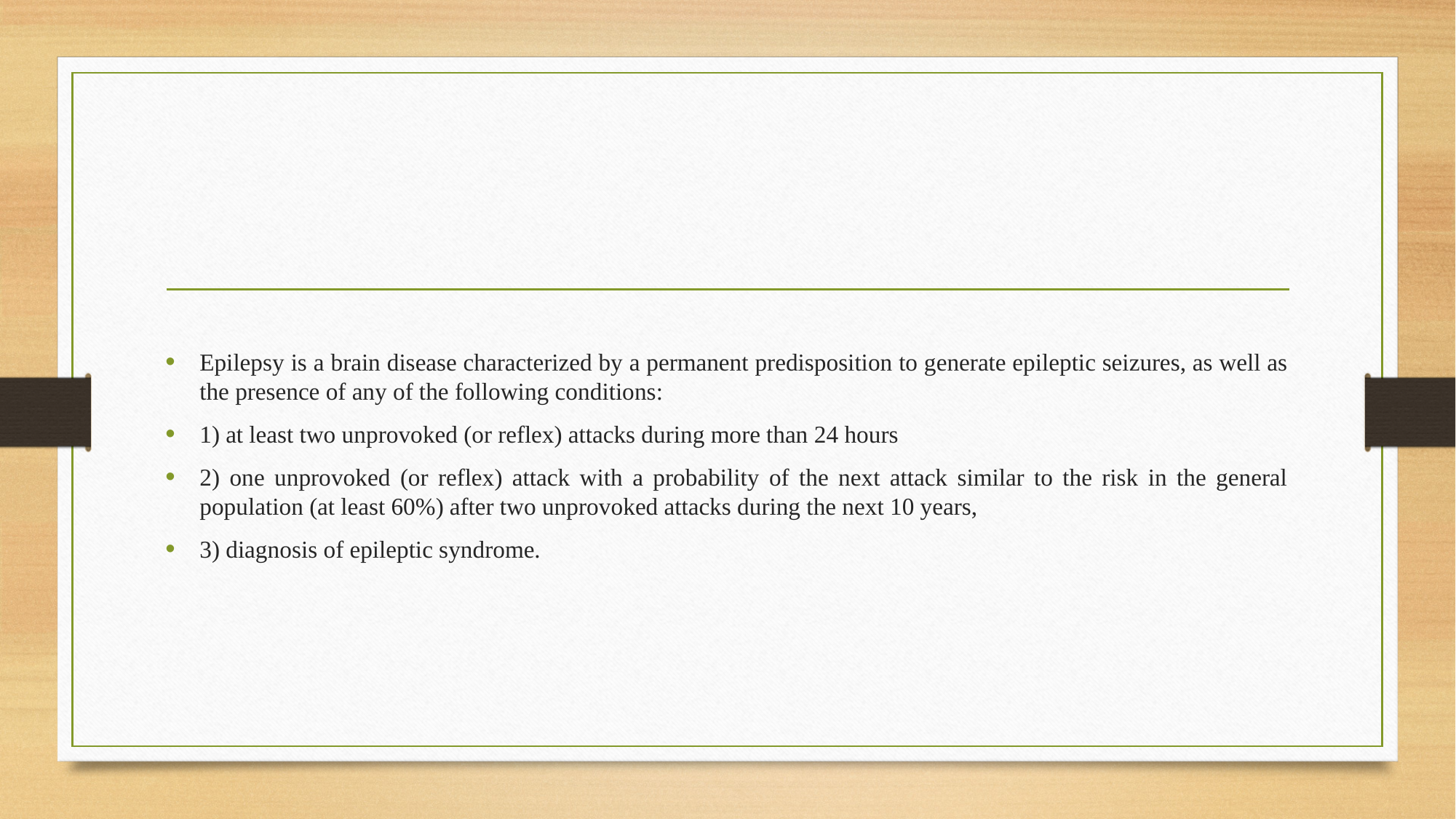

#

Epilepsy is a brain disease characterized by a permanent predisposition to generate epileptic seizures, as well as the presence of any of the following conditions:
1) at least two unprovoked (or reflex) attacks during more than 24 hours
2) one unprovoked (or reflex) attack with a probability of the next attack similar to the risk in the general population (at least 60%) after two unprovoked attacks during the next 10 years,
3) diagnosis of epileptic syndrome.